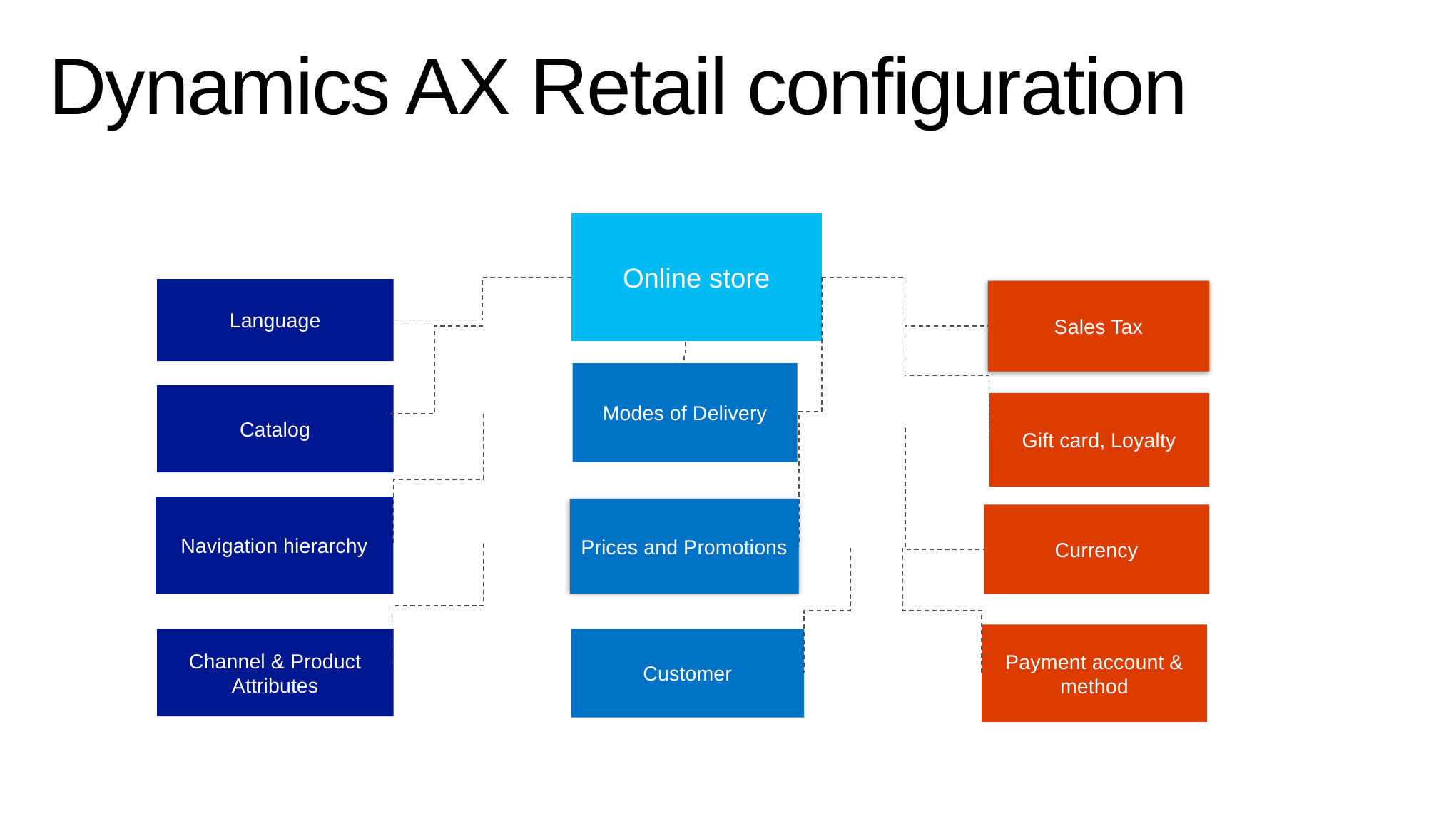

# Dynamics AX Retail configuration
Online store

Prices and Promotions
Sales Tax

Language
Gift card, Loyalty

Catalog
Modes of Delivery

Navigation hierarchy

Currency

Channel & Product Attributes

Customer

Payment account & method